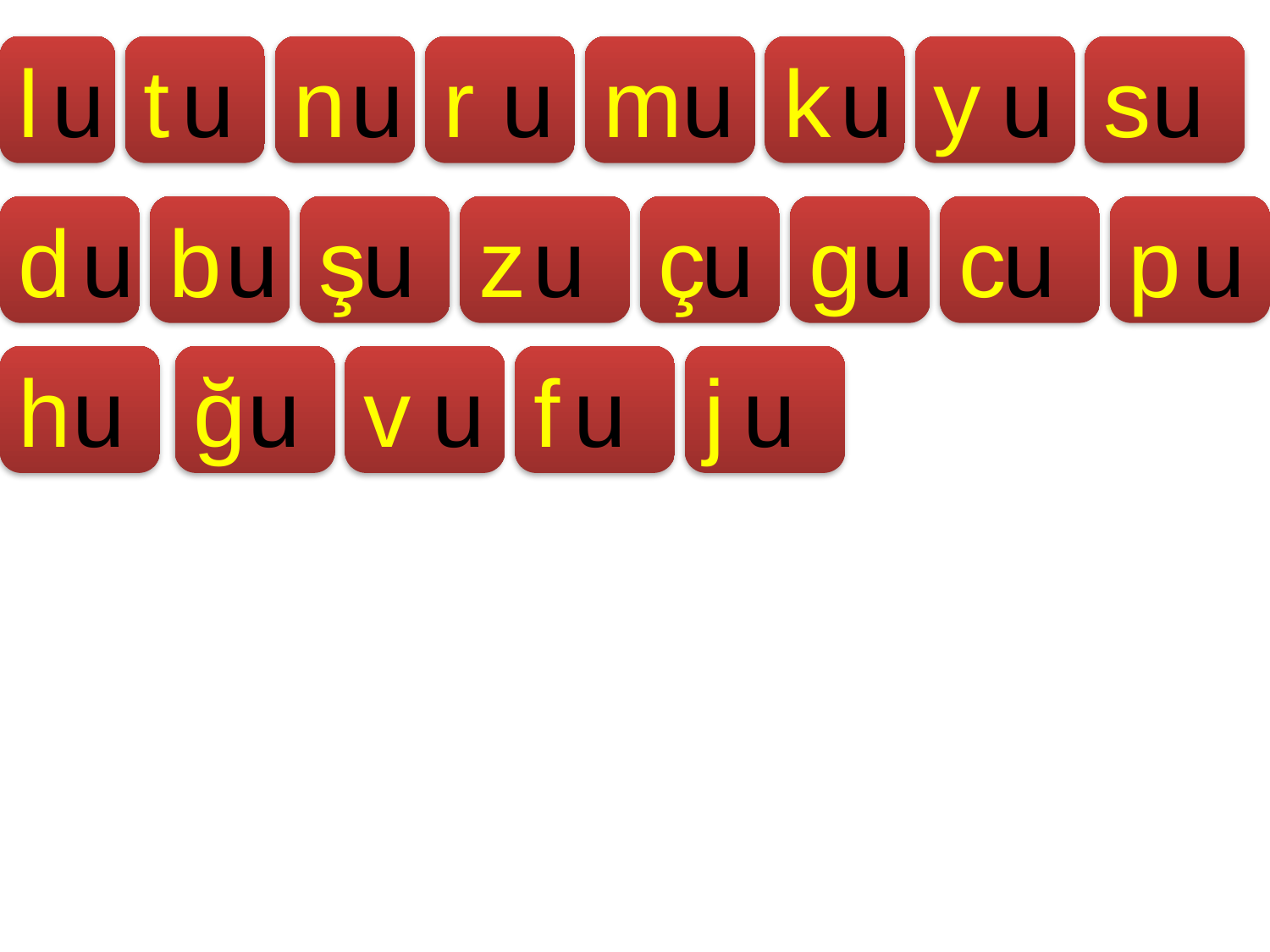

l
u
t
u
n
u
r
u
m
u
k
u
y
u
s
u
d
u
b
u
ş
u
z
u
ç
u
g
u
c
u
p
u
h
u
ğ
u
v
u
f
u
j
u